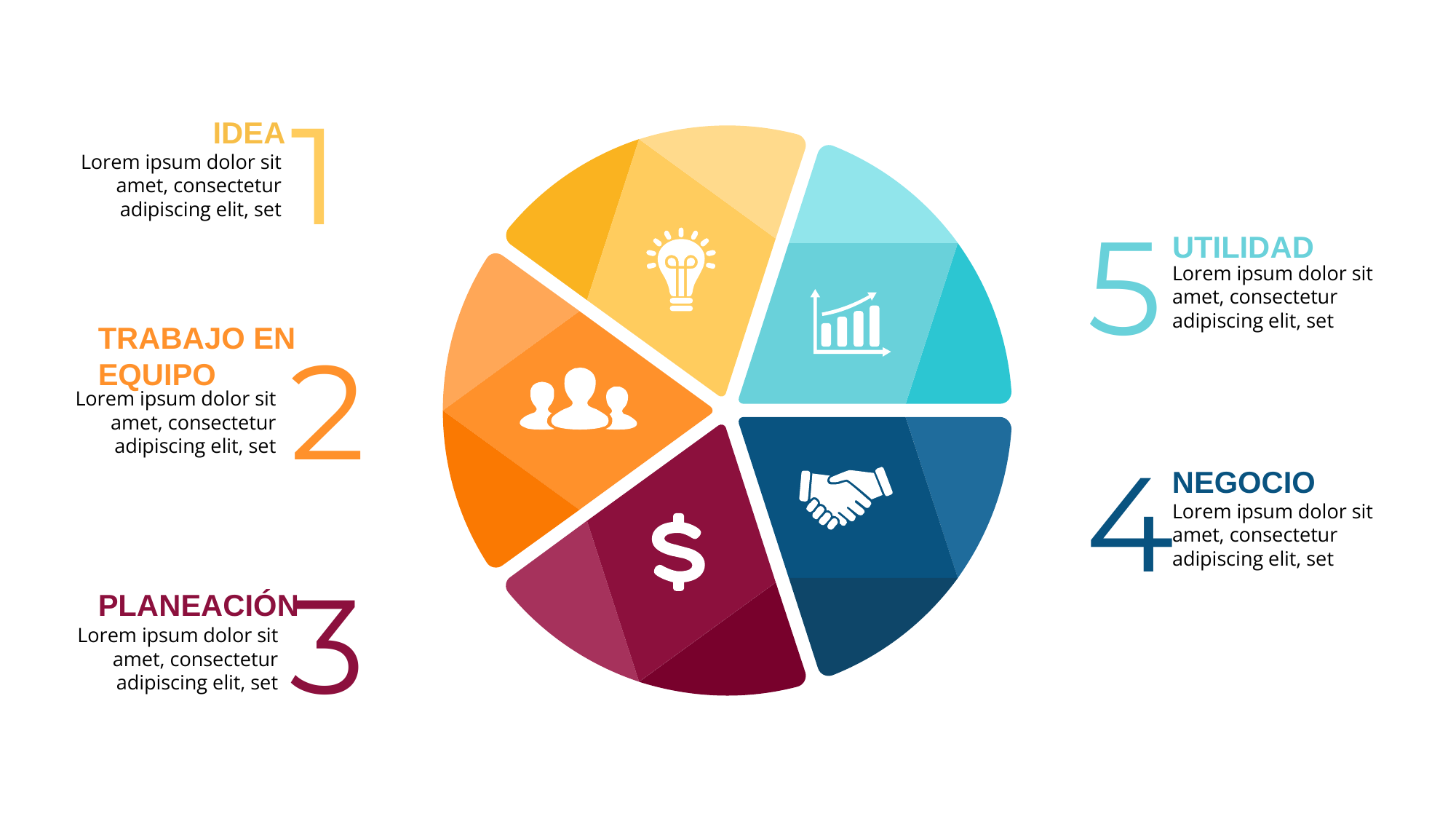

1
IDEA

Lorem ipsum dolor sit amet, consectetur adipiscing elit, set
5

UTILIDAD

Lorem ipsum dolor sit amet, consectetur adipiscing elit, set

TRABAJO EN EQUIPO
2

Lorem ipsum dolor sit amet, consectetur adipiscing elit, set

4
NEGOCIO

Lorem ipsum dolor sit amet, consectetur adipiscing elit, set

3

PLANEACIÓN
Lorem ipsum dolor sit amet, consectetur adipiscing elit, set